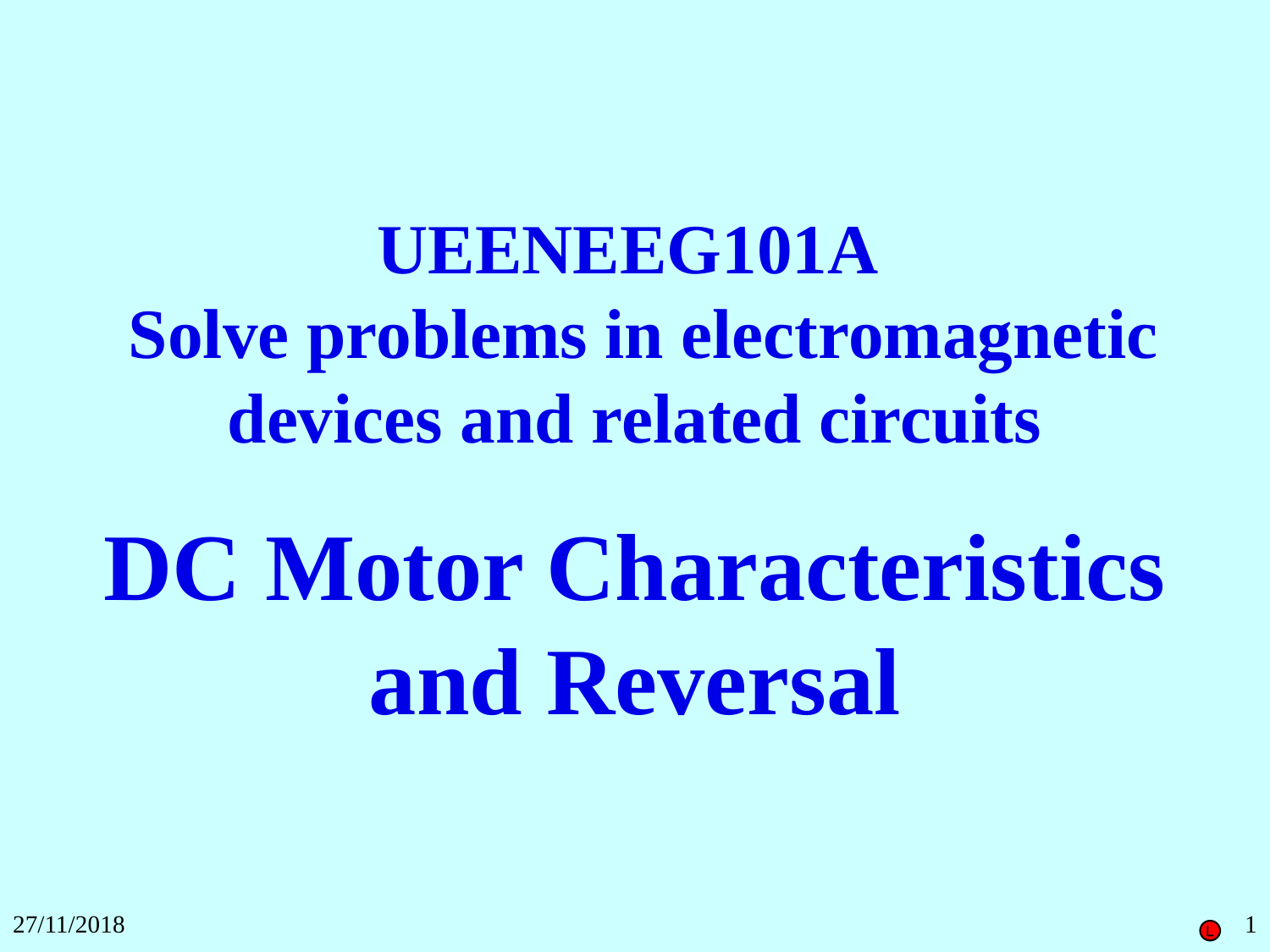

UEENEEG101A
 Solve problems in electromagnetic devices and related circuits
DC Motor Characteristics
and Reversal
27/11/2018
1
L